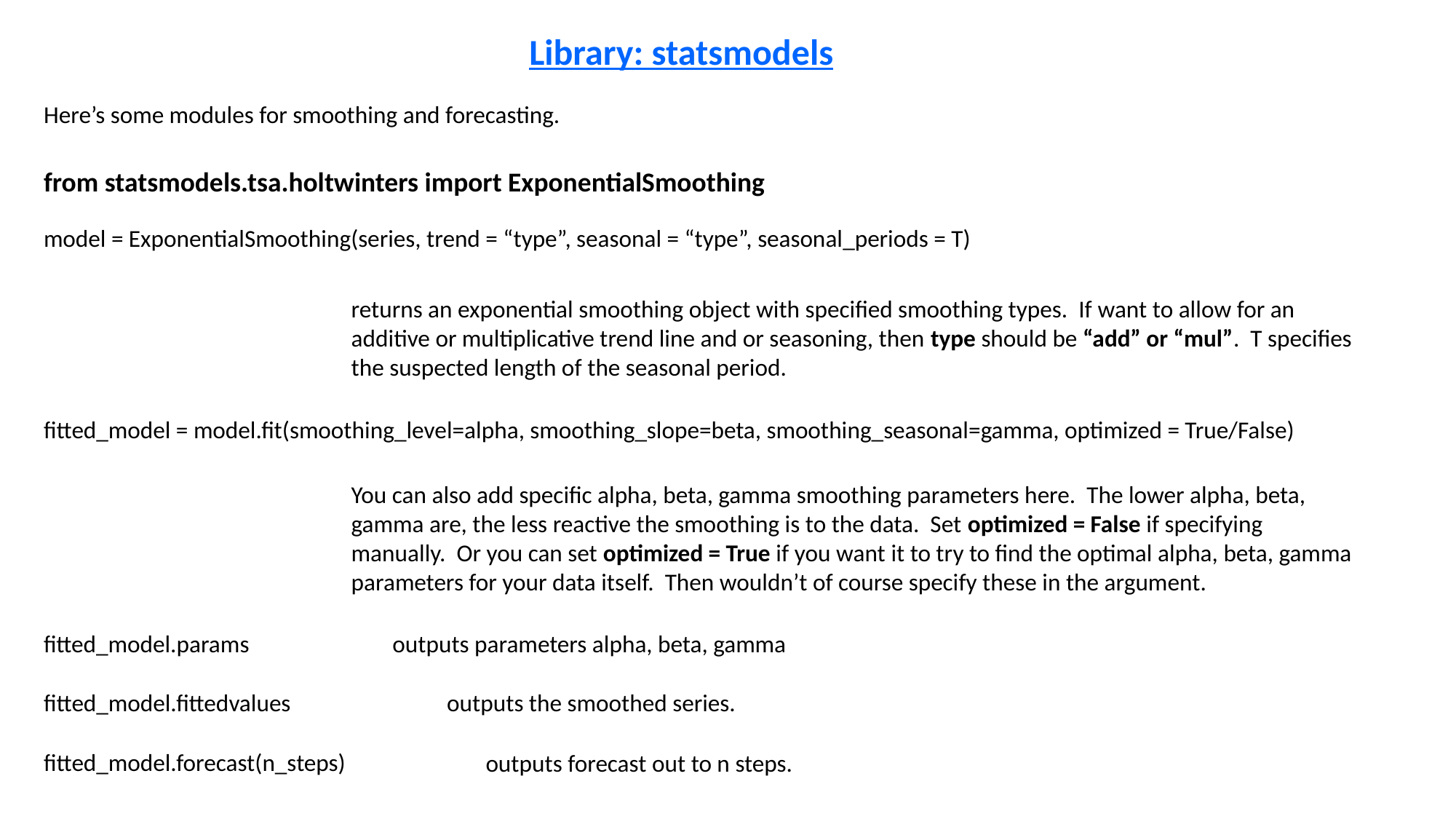

Library: statsmodels
Here’s some modules for smoothing and forecasting.
from statsmodels.tsa.holtwinters import ExponentialSmoothing
model = ExponentialSmoothing(series, trend = “type”, seasonal = “type”, seasonal_periods = T)
returns an exponential smoothing object with specified smoothing types.  If want to allow for an additive or multiplicative trend line and or seasoning, then type should be “add” or “mul”.  T specifies the suspected length of the seasonal period.
fitted_model = model.fit(smoothing_level=alpha, smoothing_slope=beta, smoothing_seasonal=gamma, optimized = True/False)
You can also add specific alpha, beta, gamma smoothing parameters here.  The lower alpha, beta, gamma are, the less reactive the smoothing is to the data.  Set optimized = False if specifying manually.  Or you can set optimized = True if you want it to try to find the optimal alpha, beta, gamma parameters for your data itself.  Then wouldn’t of course specify these in the argument.
fitted_model.params
outputs parameters alpha, beta, gamma
fitted_model.fittedvalues
outputs the smoothed series.
fitted_model.forecast(n_steps)
outputs forecast out to n steps.